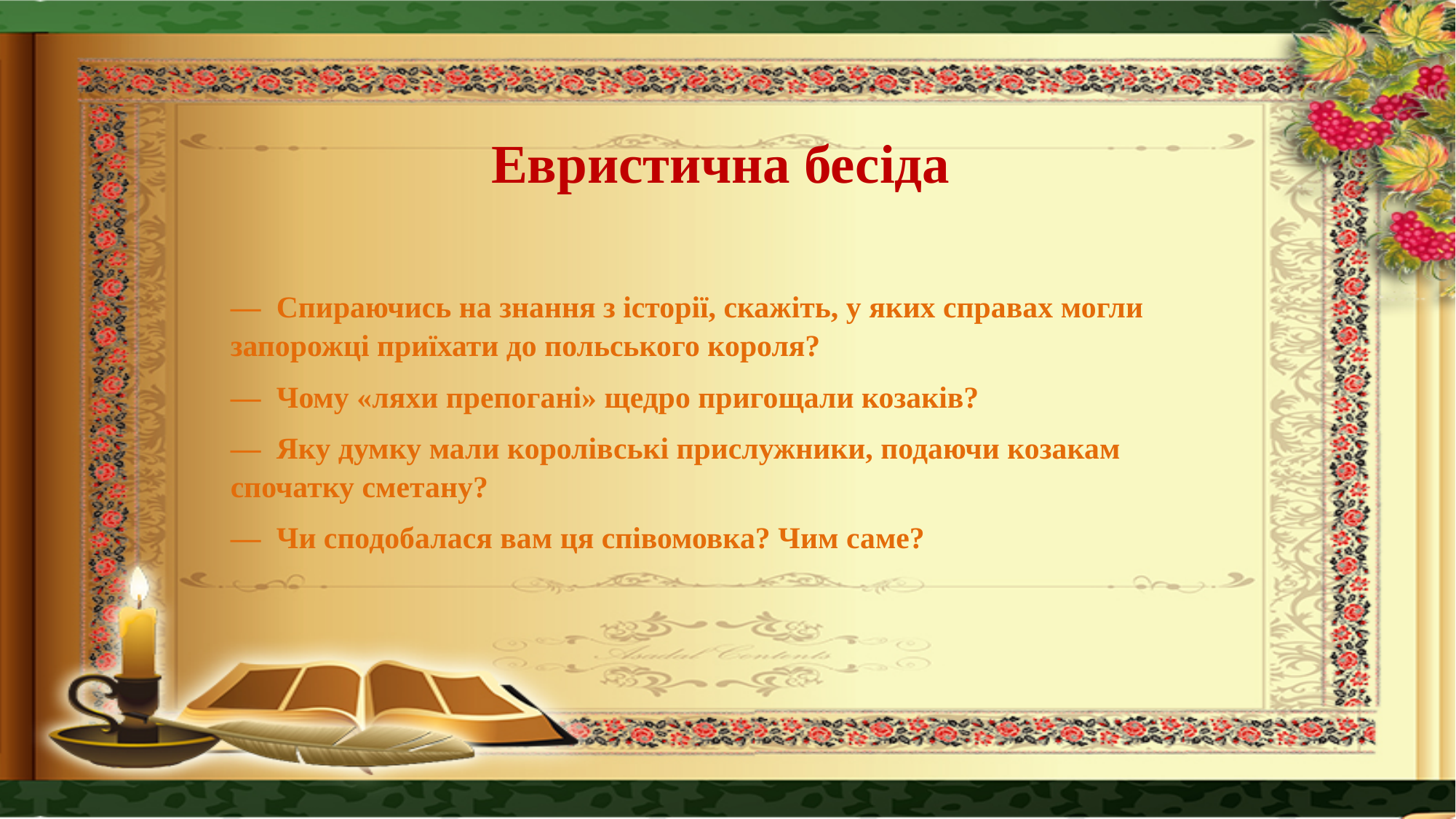

Евристична бесіда

— Спираючись на знання з історії, скажіть, у яких справах могли запорожці приїхати до польського короля?
— Чому «ляхи препогані» щедро пригощали козаків?
— Яку думку мали королівські прислужники, подаючи козакам спочатку сметану?
— Чи сподобалася вам ця співомовка? Чим саме?